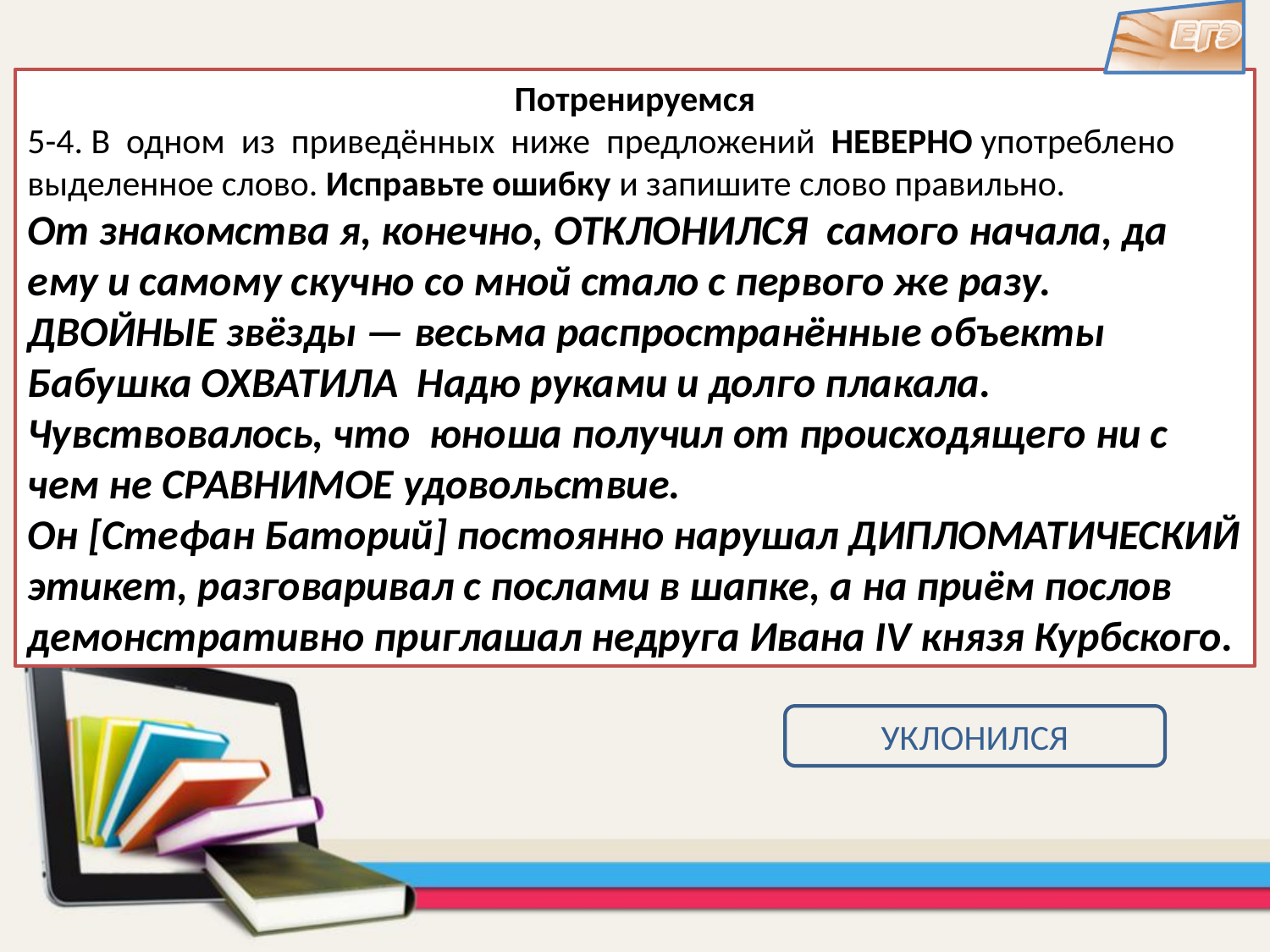

Потренируемся
5-4. В  одном  из  приведённых  ниже  предложений  НЕВЕРНО употреблено выделенное слово. Исправьте ошибку и запишите слово правильно.
От знакомства я, конечно, ОТКЛОНИЛСЯ  самого начала, да ему и самому скучно со мной стало с первого же разу.
ДВОЙНЫЕ звёзды — весьма распространённые объекты
Бабушка ОХВАТИЛА  Надю руками и долго плакала.
Чувствовалось, что  юноша получил от происходящего ни с чем не СРАВНИМОЕ удовольствие.
Он [Стефан Баторий] постоянно нарушал ДИПЛОМАТИЧЕСКИЙ этикет, разговаривал с послами в шапке, а на приём послов демонстративно приглашал недруга Ивана IV князя Курбского.
УКЛОНИЛСЯ